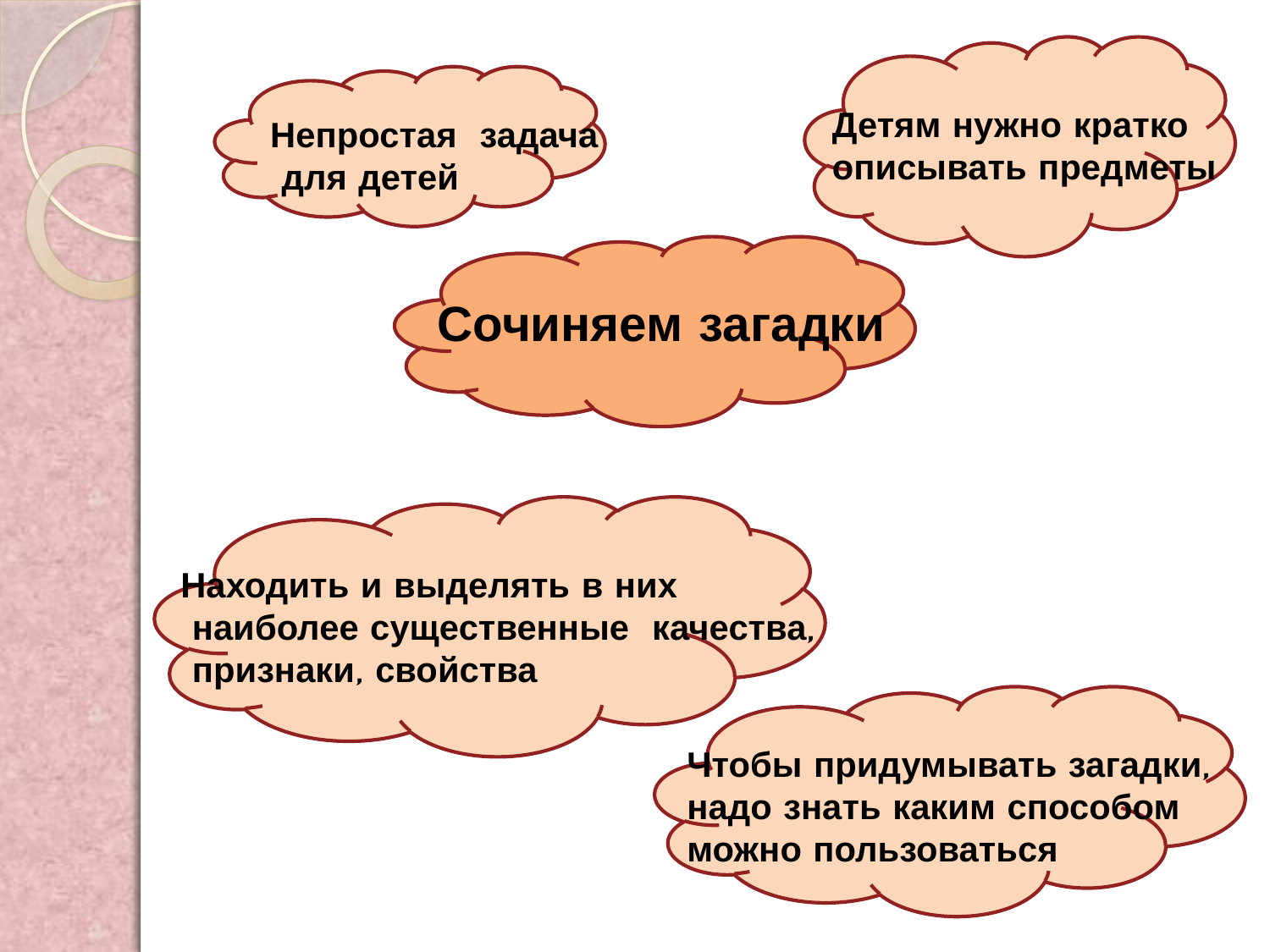

Детям нужно кратко
описывать предметы
Непростая  задача
 для детей

Сочиняем загадки

Находить и выделять в них
 наиболее существенные  качества,
 признаки, свойства

Чтобы придумывать загадки,
надо знать каким способом
можно пользоваться